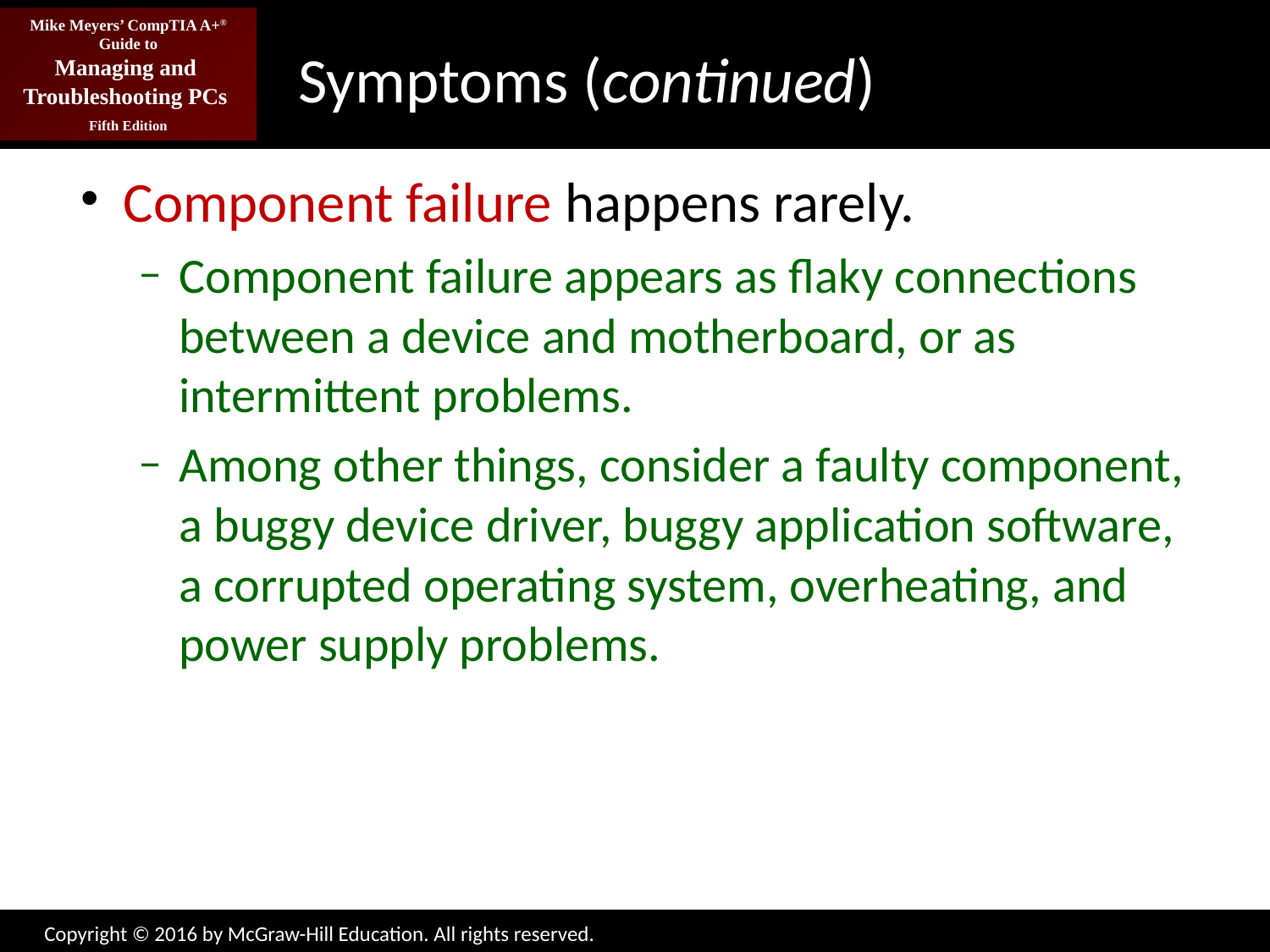

# Symptoms (continued)
Component failure happens rarely.
Component failure appears as flaky connections between a device and motherboard, or as intermittent problems.
Among other things, consider a faulty component, a buggy device driver, buggy application software, a corrupted operating system, overheating, and power supply problems.